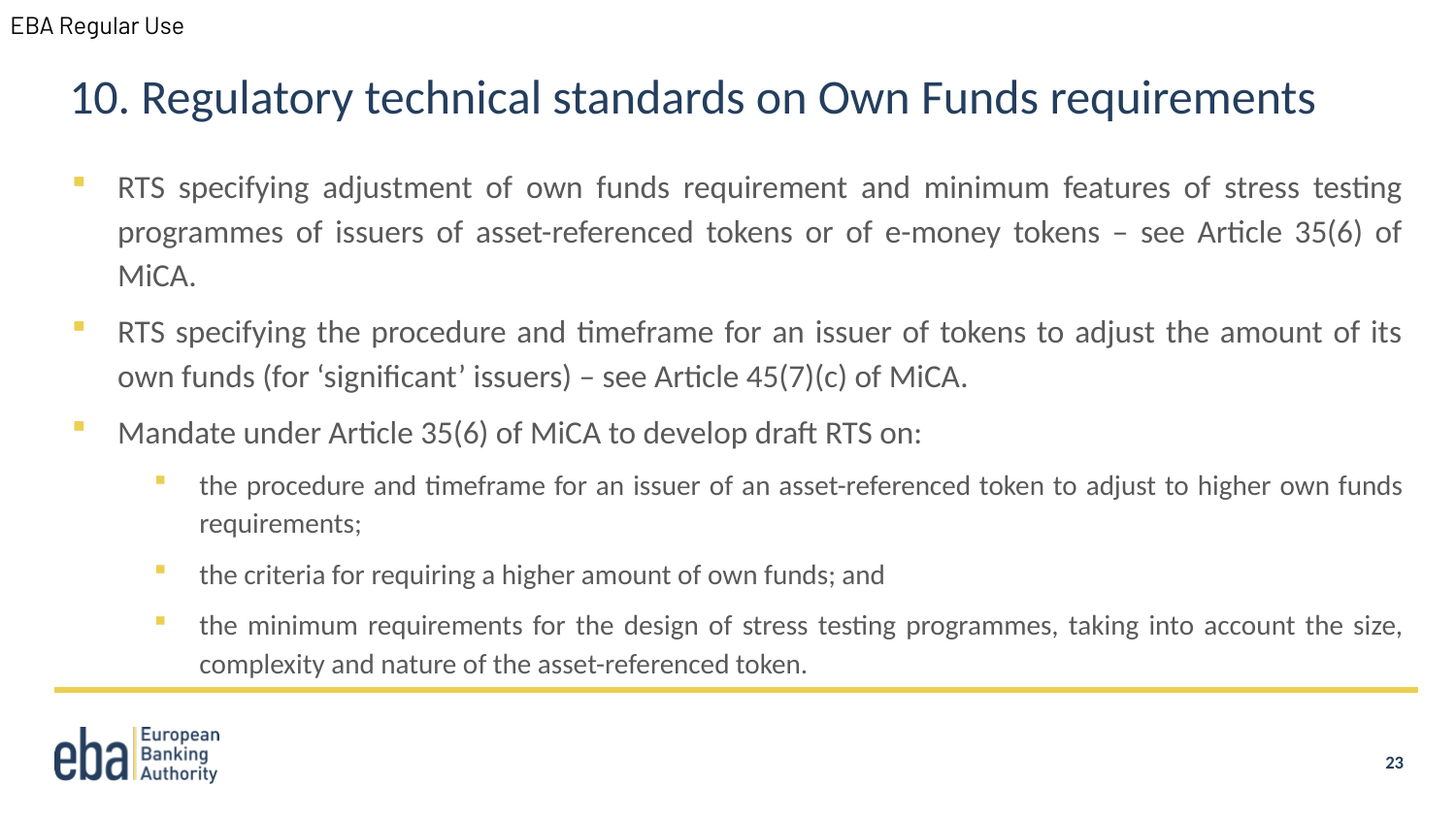

# 10. Regulatory technical standards on Own Funds requirements
RTS specifying adjustment of own funds requirement and minimum features of stress testing programmes of issuers of asset-referenced tokens or of e-money tokens – see Article 35(6) of MiCA.
RTS specifying the procedure and timeframe for an issuer of tokens to adjust the amount of its own funds (for ‘significant’ issuers) – see Article 45(7)(c) of MiCA.
Mandate under Article 35(6) of MiCA to develop draft RTS on:
the procedure and timeframe for an issuer of an asset-referenced token to adjust to higher own funds requirements;
the criteria for requiring a higher amount of own funds; and
the minimum requirements for the design of stress testing programmes, taking into account the size, complexity and nature of the asset-referenced token.

23